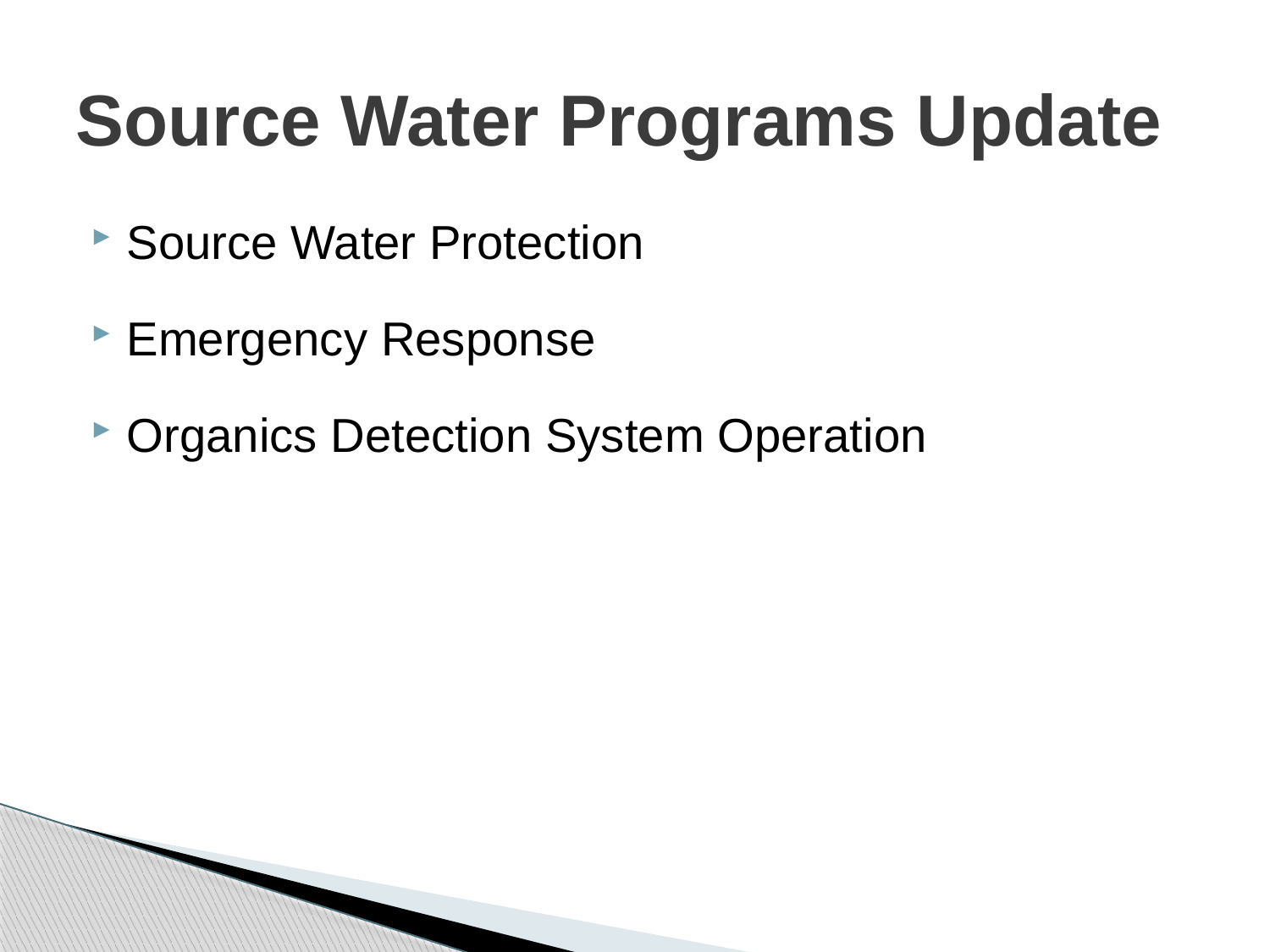

# Source Water Programs Update
Source Water Protection

Emergency Response

Organics Detection System Operation